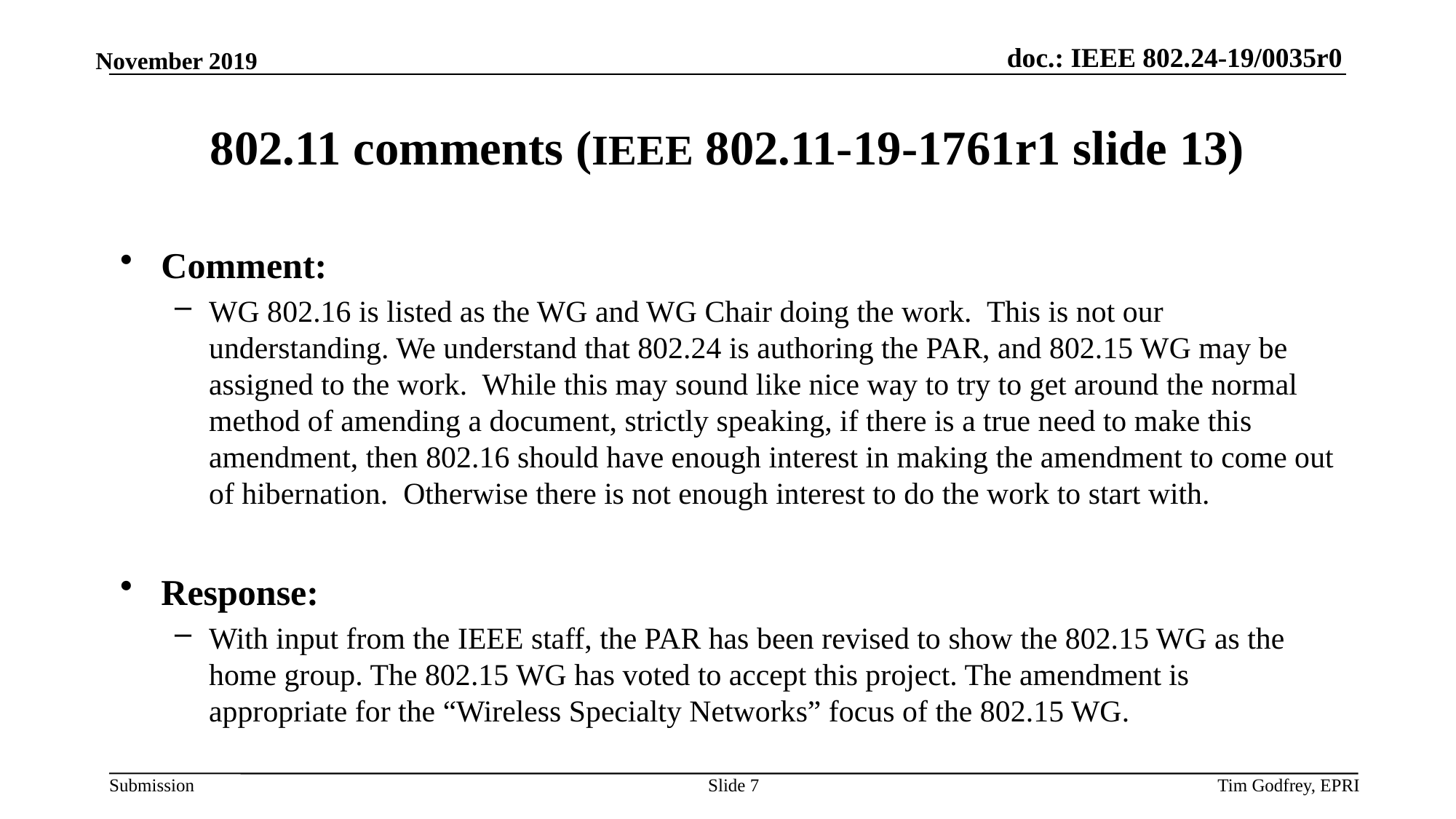

# 802.11 comments (IEEE 802.11-19-1761r1 slide 13)
Comment:
WG 802.16 is listed as the WG and WG Chair doing the work.  This is not our understanding. We understand that 802.24 is authoring the PAR, and 802.15 WG may be assigned to the work.  While this may sound like nice way to try to get around the normal method of amending a document, strictly speaking, if there is a true need to make this amendment, then 802.16 should have enough interest in making the amendment to come out of hibernation.  Otherwise there is not enough interest to do the work to start with.

Response:
With input from the IEEE staff, the PAR has been revised to show the 802.15 WG as the home group. The 802.15 WG has voted to accept this project. The amendment is appropriate for the “Wireless Specialty Networks” focus of the 802.15 WG.
Slide 7
Tim Godfrey, EPRI